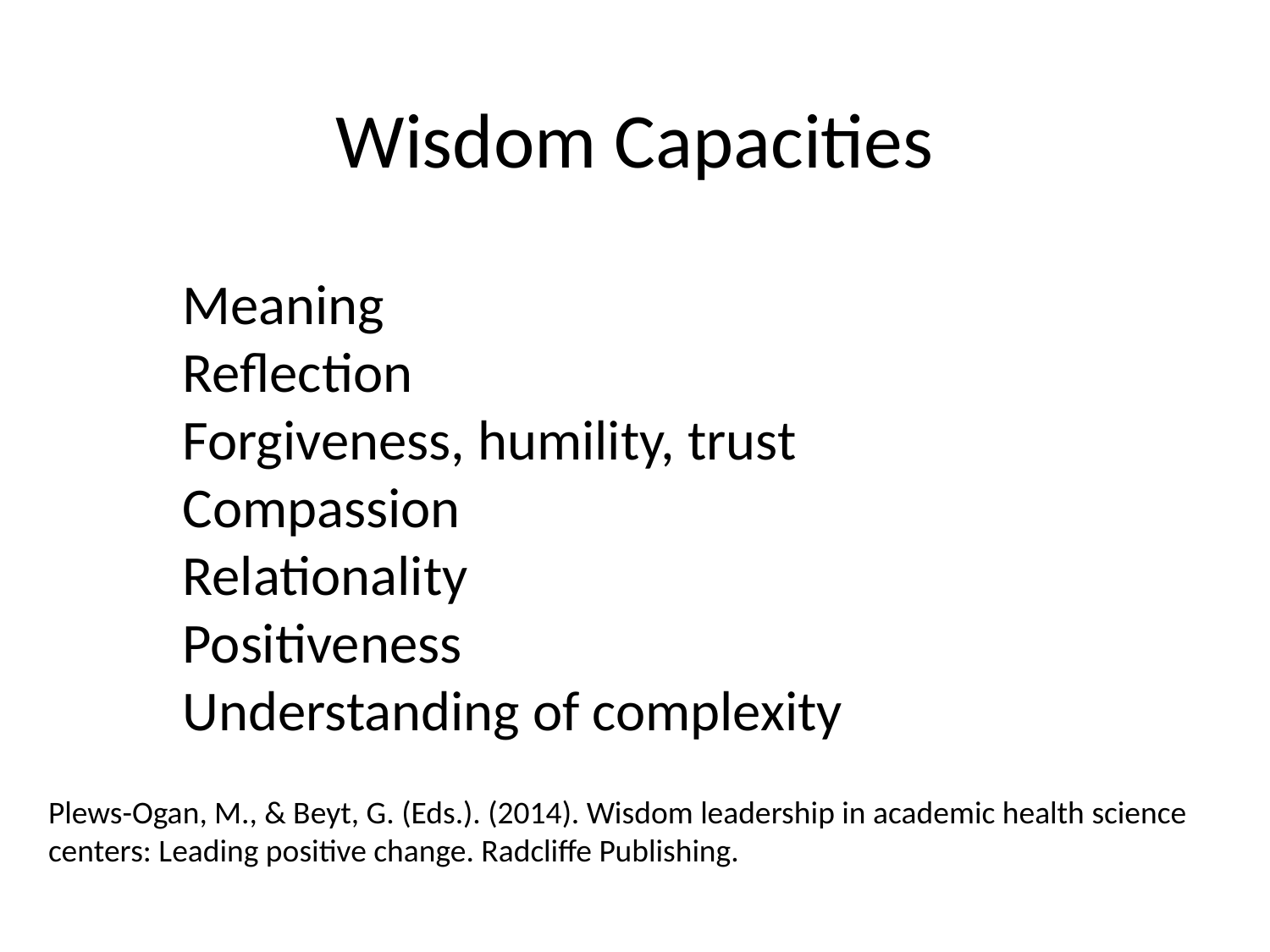

# Wisdom Capacities
Meaning
Reflection
Forgiveness, humility, trust
Compassion
Relationality
Positiveness
Understanding of complexity
Plews-Ogan, M., & Beyt, G. (Eds.). (2014). Wisdom leadership in academic health science
centers: Leading positive change. Radcliffe Publishing.